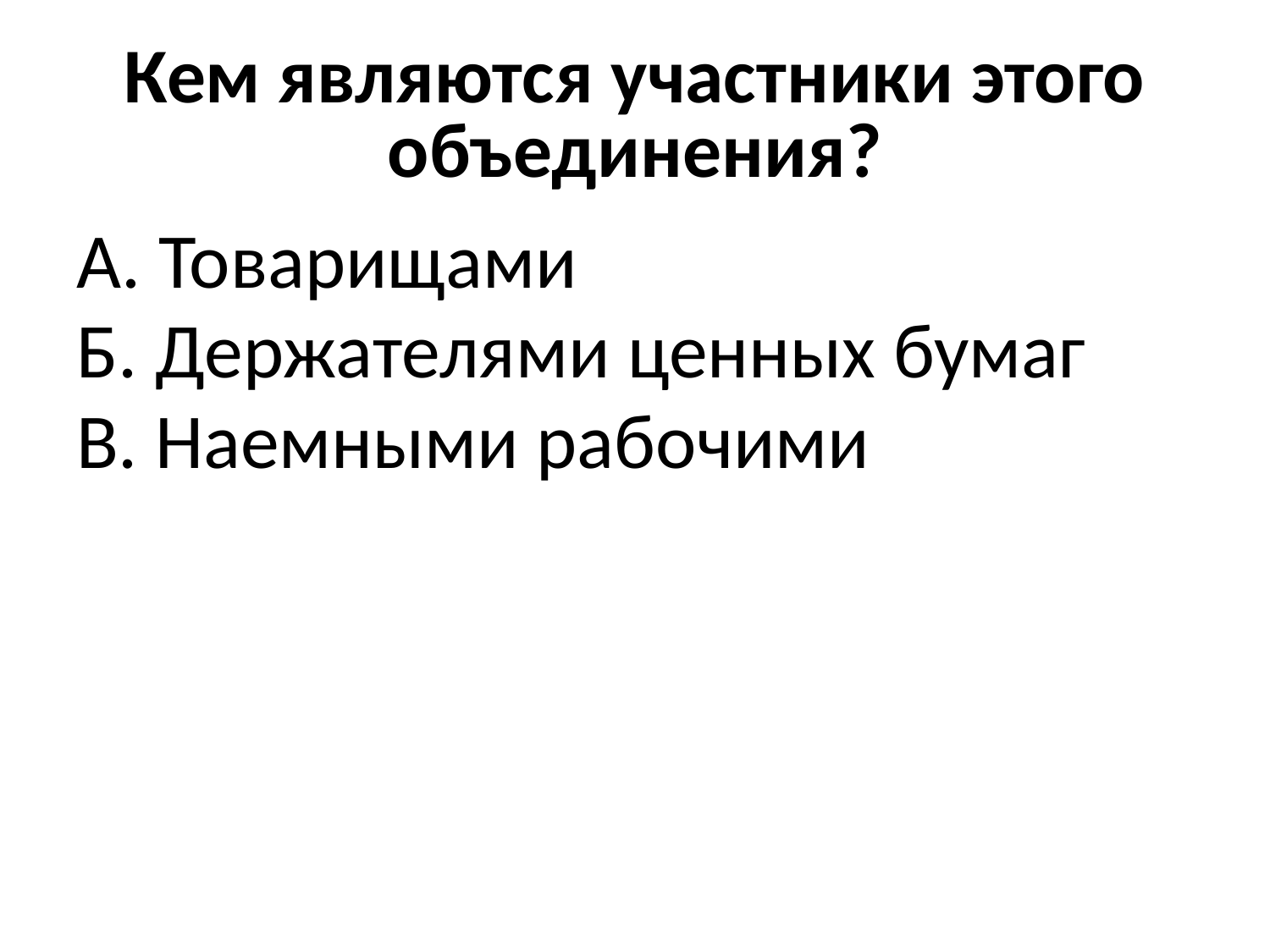

# Кем являются участники этого объединения?
А. Товарищами
Б. Держателями ценных бумаг
В. Наемными рабочими